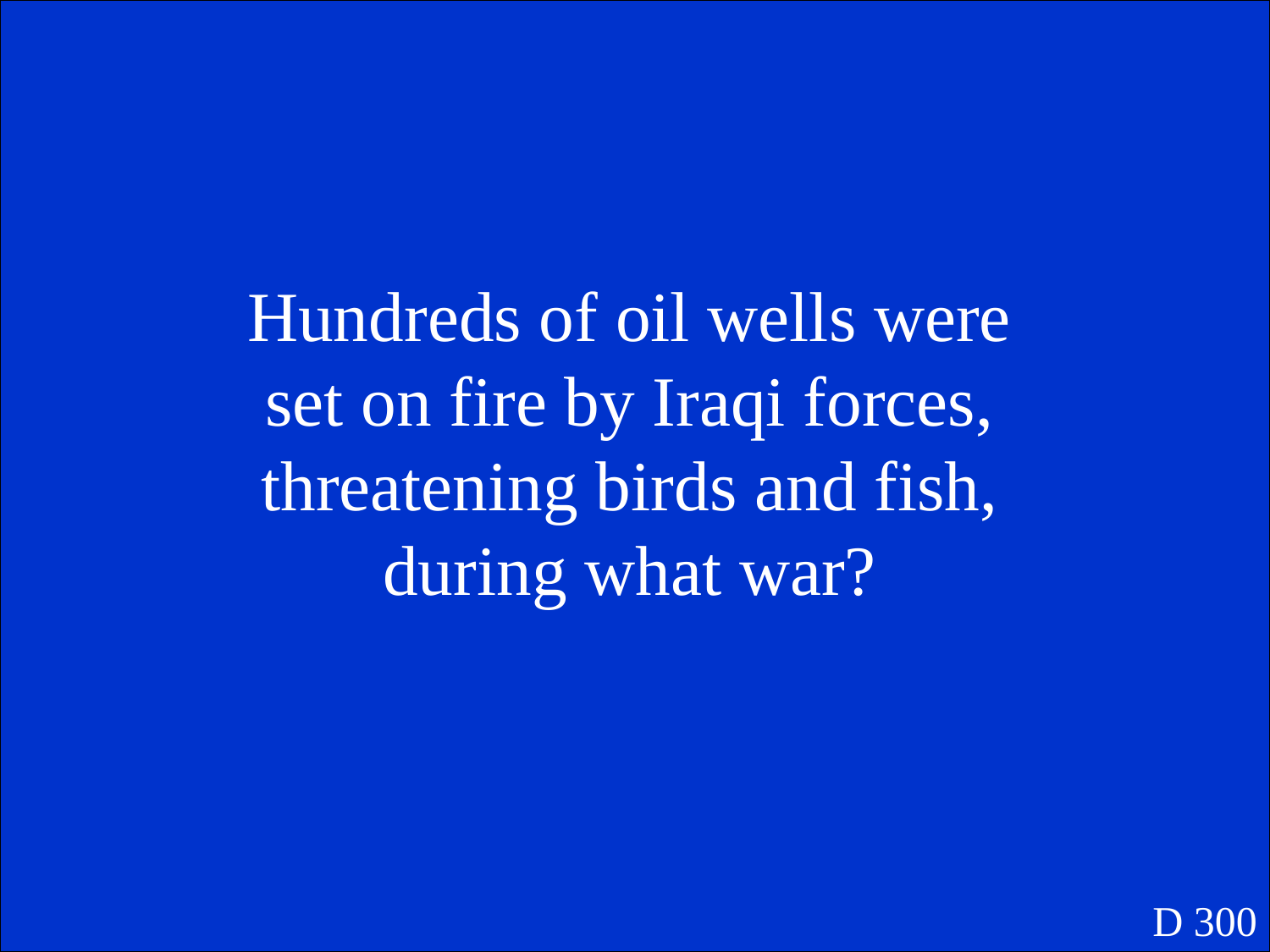

Hundreds of oil wells were set on fire by Iraqi forces, threatening birds and fish, during what war?
D 300